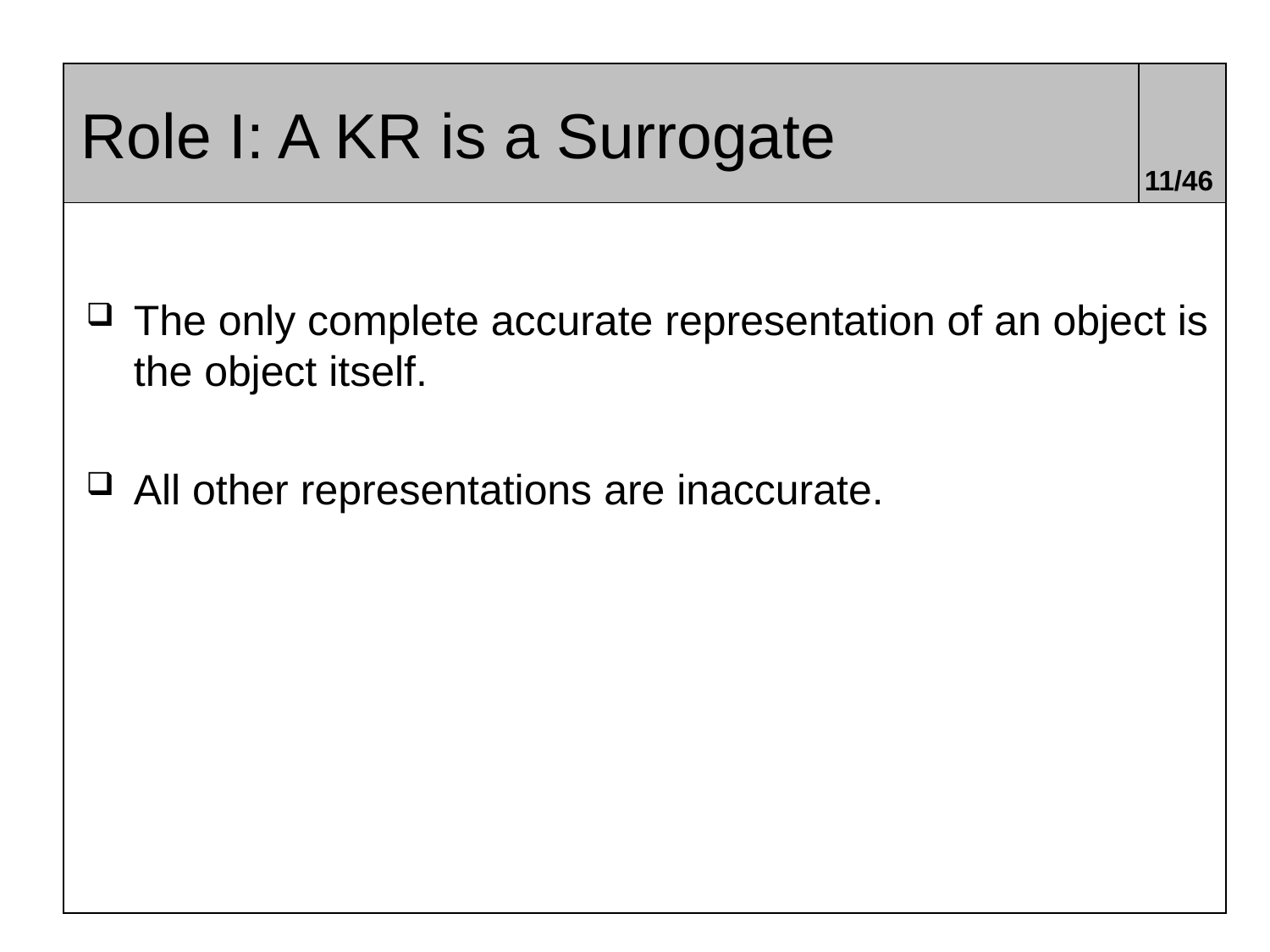

# Role I: A KR is a Surrogate
11/46

The only complete accurate representation of an object is the object itself.

All other representations are inaccurate.